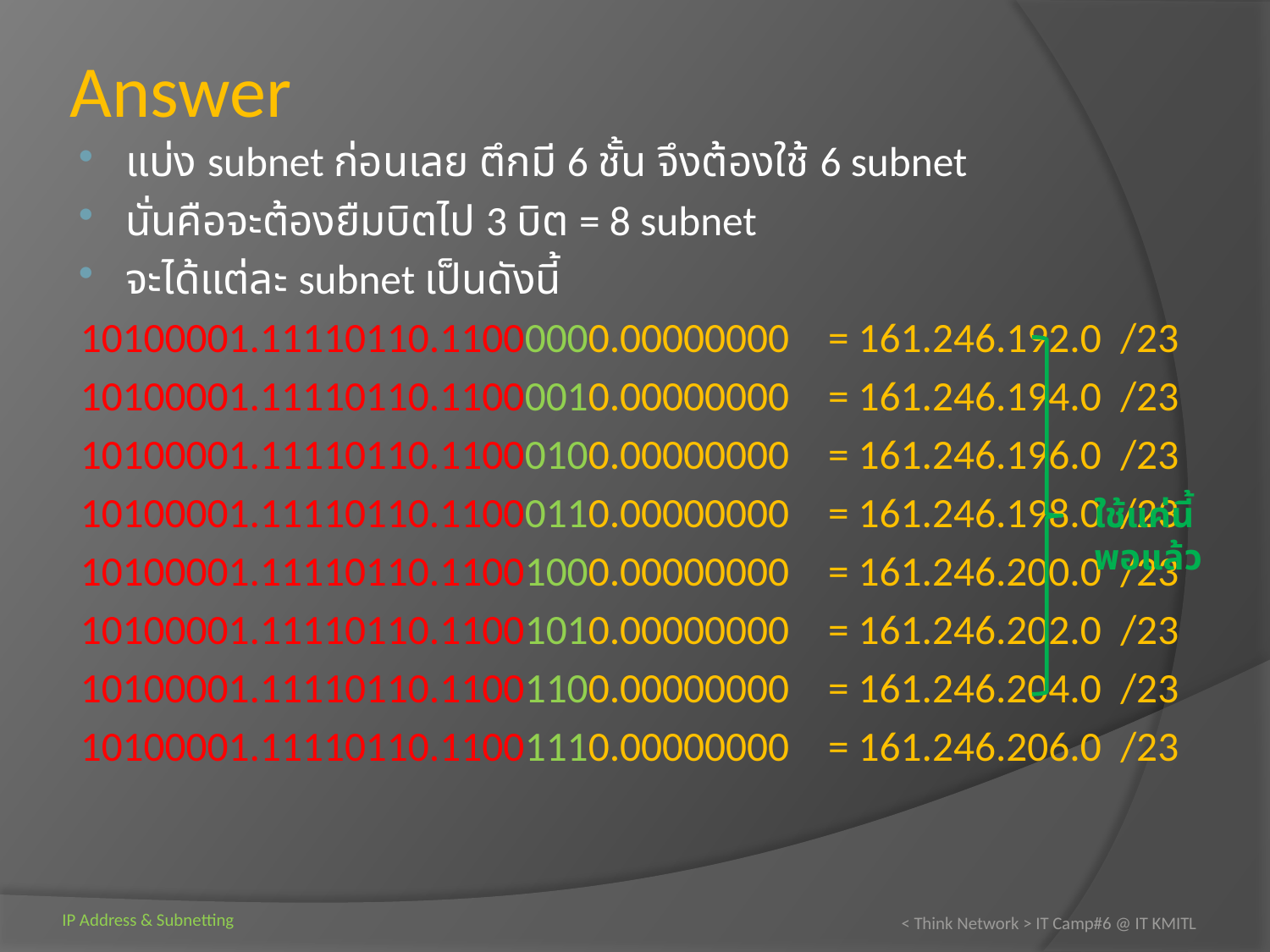

# Answer
แบ่ง subnet ก่อนเลย ตึกมี 6 ชั้น จึงต้องใช้ 6 subnet
นั่นคือจะต้องยืมบิตไป 3 บิต = 8 subnet
จะได้แต่ละ subnet เป็นดังนี้
10100001.11110110.11000000.00000000	= 161.246.192.0  /23
10100001.11110110.11000010.00000000	= 161.246.194.0  /23
10100001.11110110.11000100.00000000	= 161.246.196.0  /23
10100001.11110110.11000110.00000000	= 161.246.198.0  /23
10100001.11110110.11001000.00000000	= 161.246.200.0  /23
10100001.11110110.11001010.00000000	= 161.246.202.0  /23
10100001.11110110.11001100.00000000	= 161.246.204.0  /23
10100001.11110110.11001110.00000000	= 161.246.206.0  /23

ใช้แค่นี้พอแล้ว
< Think Network > IT Camp#6 @ IT KMITL